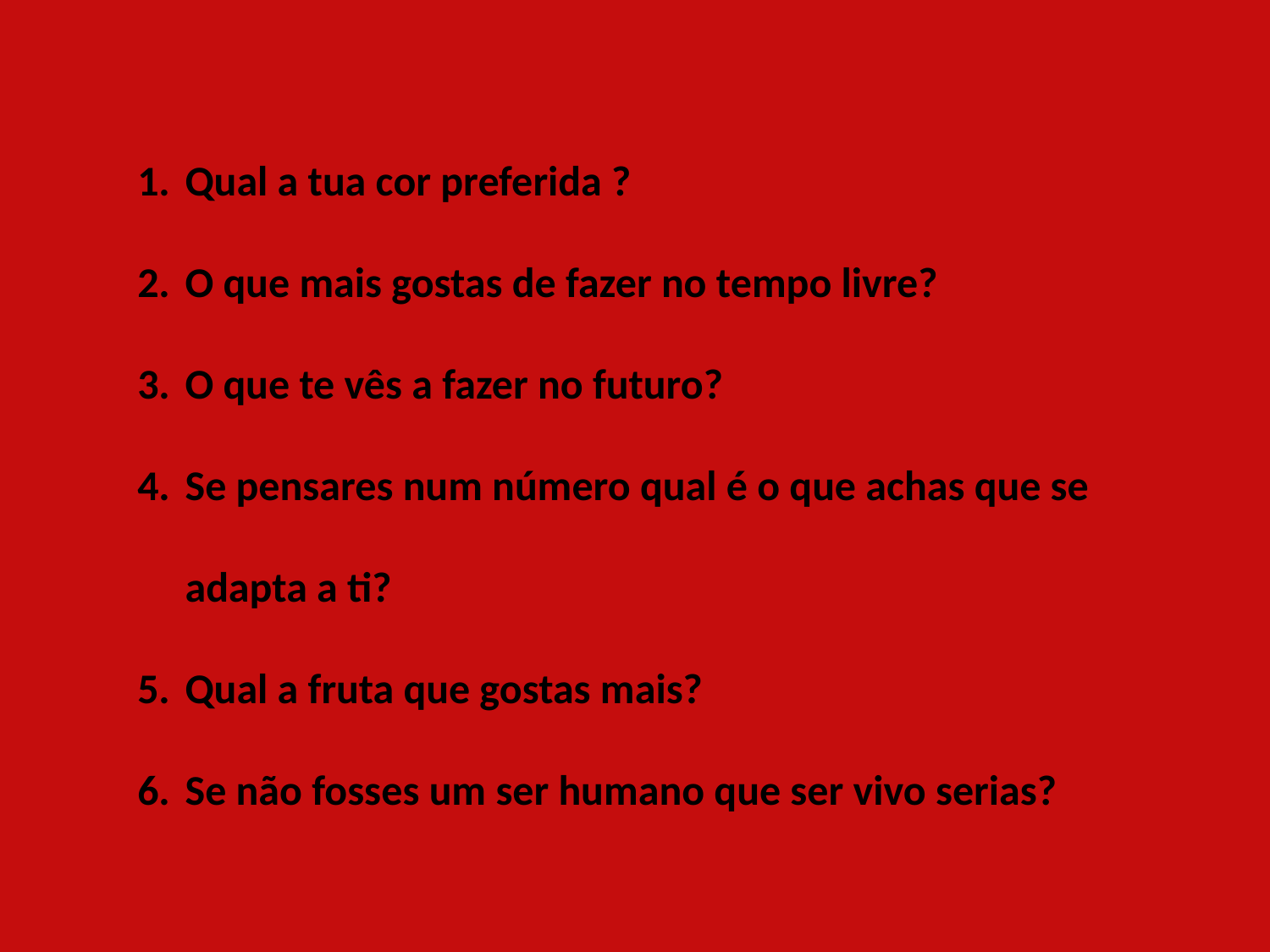

Qual a tua cor preferida ?
O que mais gostas de fazer no tempo livre?
O que te vês a fazer no futuro?
Se pensares num número qual é o que achas que se adapta a ti?
Qual a fruta que gostas mais?
Se não fosses um ser humano que ser vivo serias?